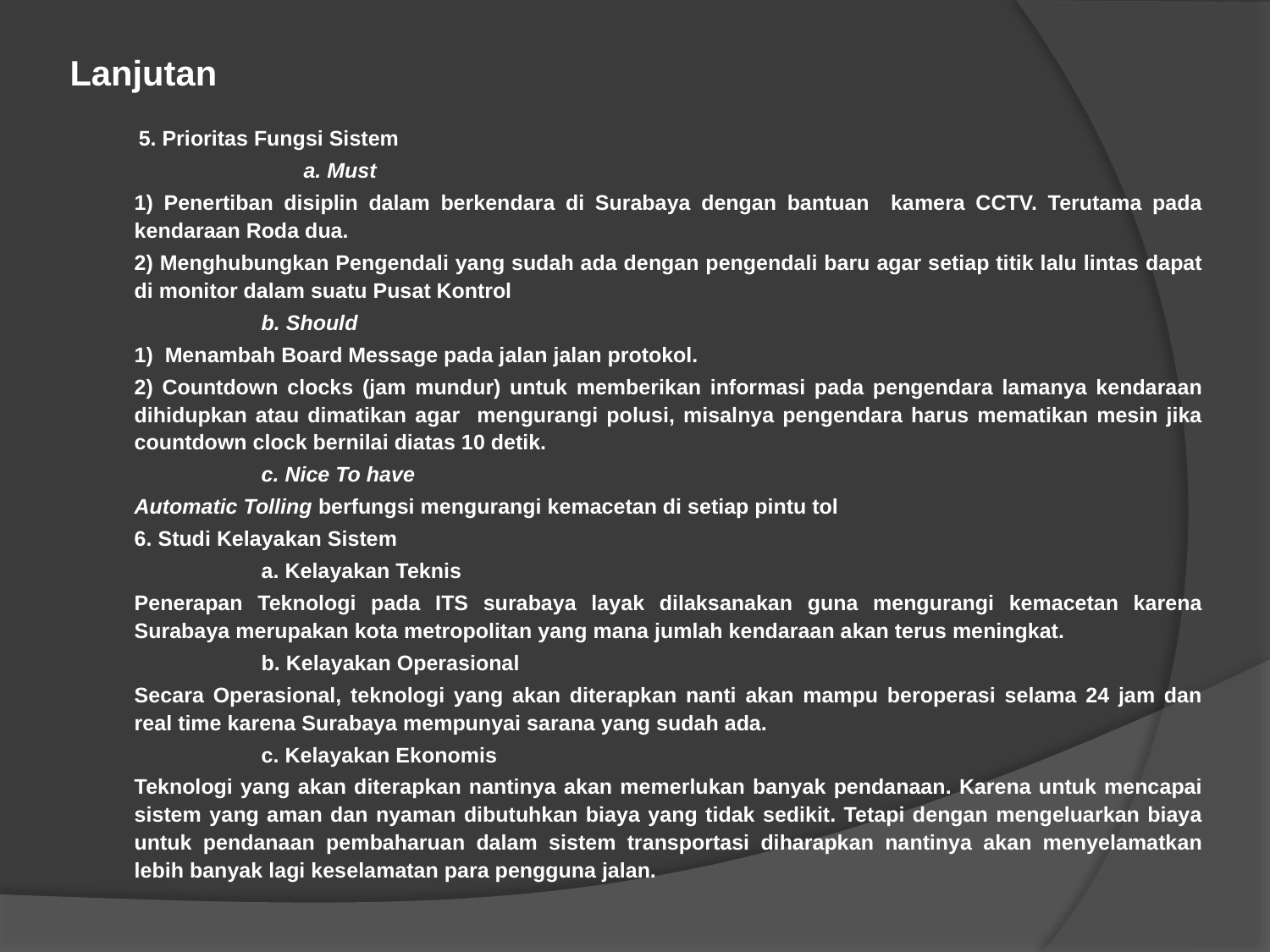

# Lanjutan
5. Prioritas Fungsi Sistem
		a. Must
	1) Penertiban disiplin dalam berkendara di Surabaya dengan bantuan  kamera CCTV. Terutama pada kendaraan Roda dua.
	2) Menghubungkan Pengendali yang sudah ada dengan pengendali baru agar setiap titik lalu lintas dapat di monitor dalam suatu Pusat Kontrol
		b. Should
	1)  Menambah Board Message pada jalan jalan protokol.
	2) Countdown clocks (jam mundur) untuk memberikan informasi pada pengendara lamanya kendaraan dihidupkan atau dimatikan agar  mengurangi polusi, misalnya pengendara harus mematikan mesin jika countdown clock bernilai diatas 10 detik.
		c. Nice To have
	Automatic Tolling berfungsi mengurangi kemacetan di setiap pintu tol
	6. Studi Kelayakan Sistem
		a. Kelayakan Teknis
	Penerapan Teknologi pada ITS surabaya layak dilaksanakan guna mengurangi kemacetan karena Surabaya merupakan kota metropolitan yang mana jumlah kendaraan akan terus meningkat.
		b. Kelayakan Operasional
	Secara Operasional, teknologi yang akan diterapkan nanti akan mampu beroperasi selama 24 jam dan real time karena Surabaya mempunyai sarana yang sudah ada.
		c. Kelayakan Ekonomis
	Teknologi yang akan diterapkan nantinya akan memerlukan banyak pendanaan. Karena untuk mencapai sistem yang aman dan nyaman dibutuhkan biaya yang tidak sedikit. Tetapi dengan mengeluarkan biaya untuk pendanaan pembaharuan dalam sistem transportasi diharapkan nantinya akan menyelamatkan lebih banyak lagi keselamatan para pengguna jalan.